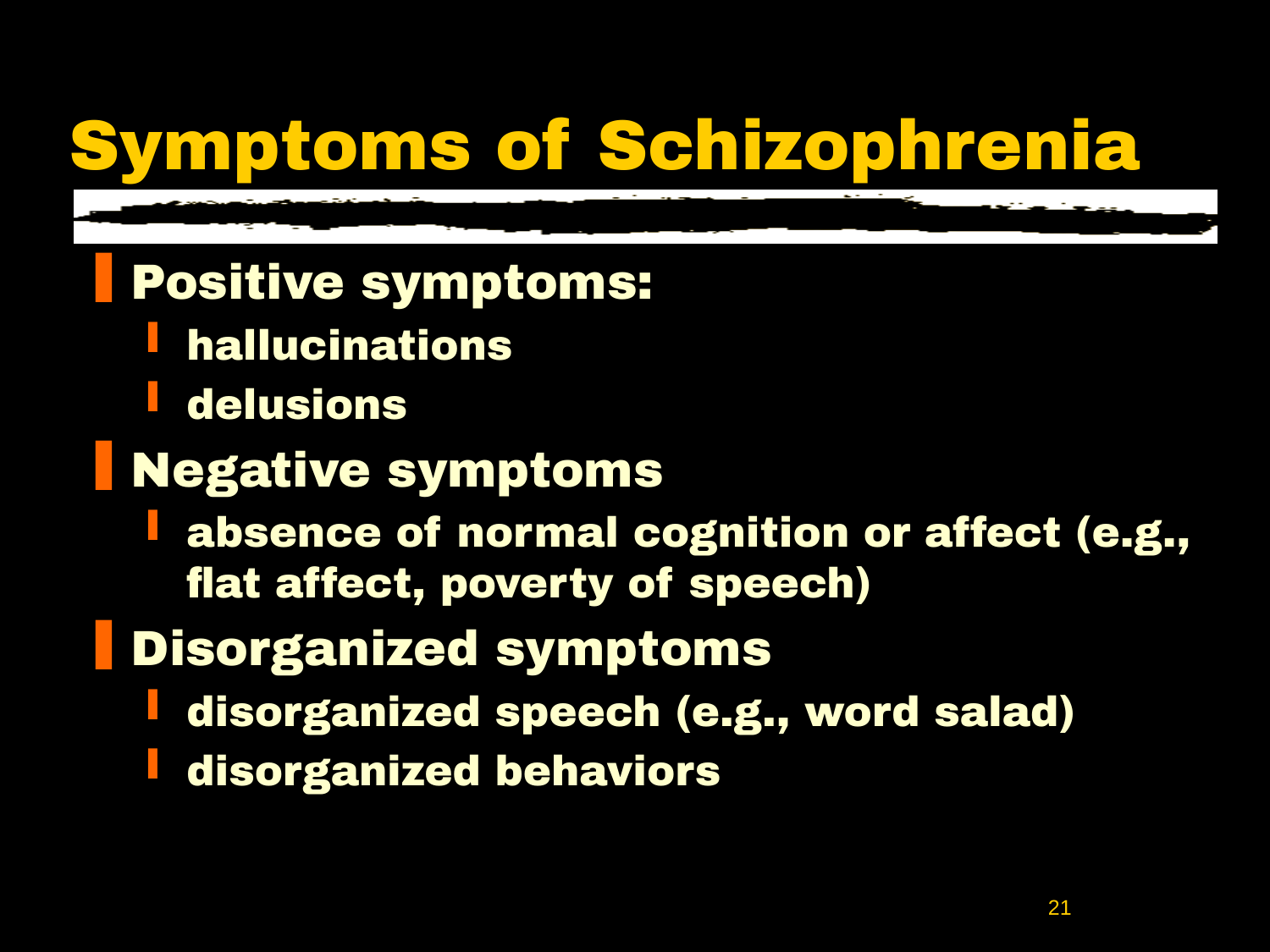

# Symptoms of Schizophrenia
Positive symptoms:
hallucinations
delusions
Negative symptoms
absence of normal cognition or affect (e.g., flat affect, poverty of speech)
Disorganized symptoms
disorganized speech (e.g., word salad)
disorganized behaviors